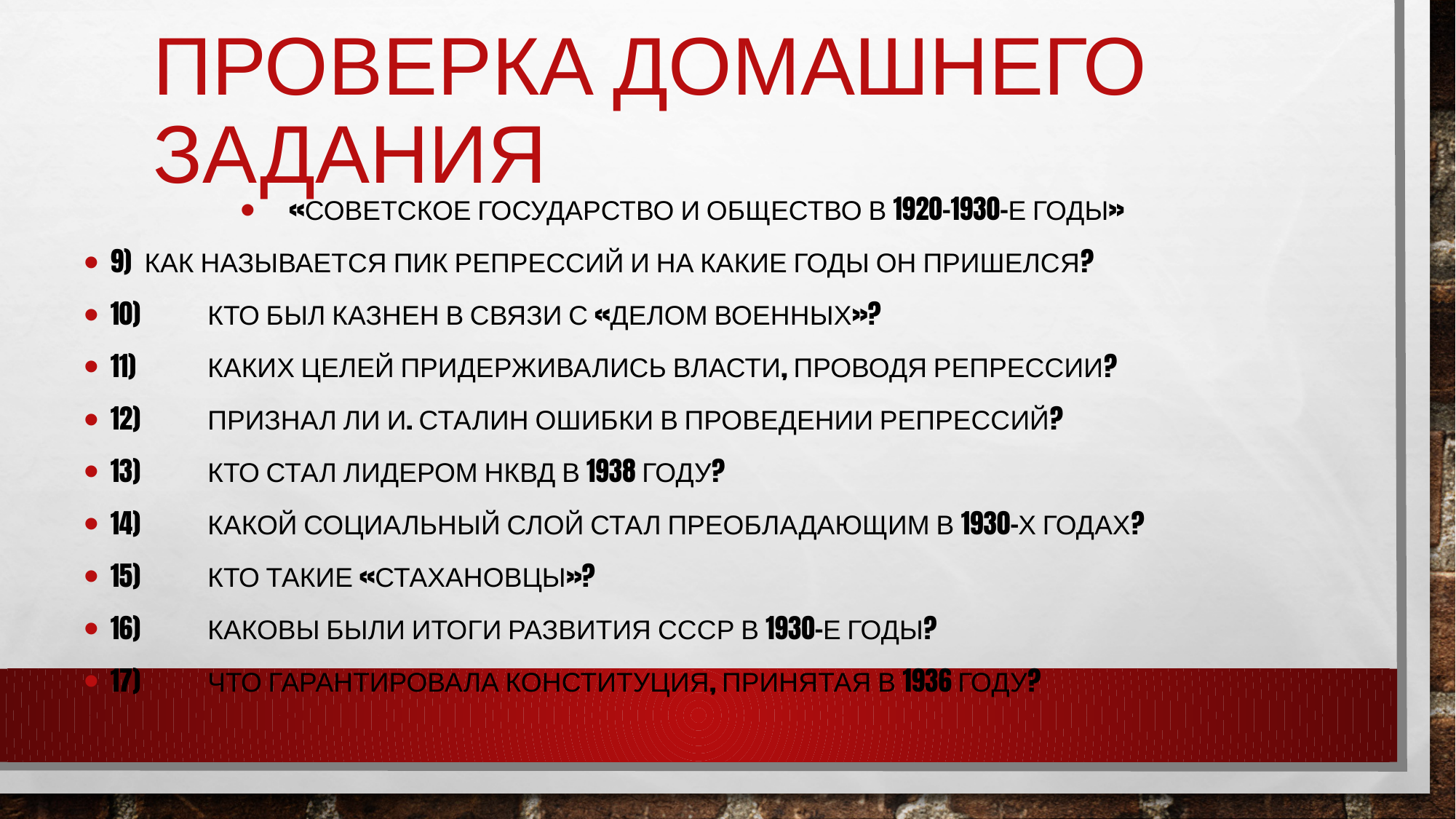

# Проверка домашнего задания
«Советское государство и общество в 1920-1930-е годы»
9)  Как называется пик репрессий и на какие годы он пришелся?
10)	Кто был казнен в связи с «делом военных»?
11)	Каких целей придерживались власти, проводя репрессии?
12)	Признал ли И. Сталин ошибки в проведении репрессий?
13)	Кто стал лидером НКВД в 1938 году?
14)	Какой социальный слой стал преобладающим в 1930-х годах?
15)	Кто такие «стахановцы»?
16)	Каковы были итоги развития СССР в 1930-е годы?
17)	Что гарантировала Конституция, принятая в 1936 году?